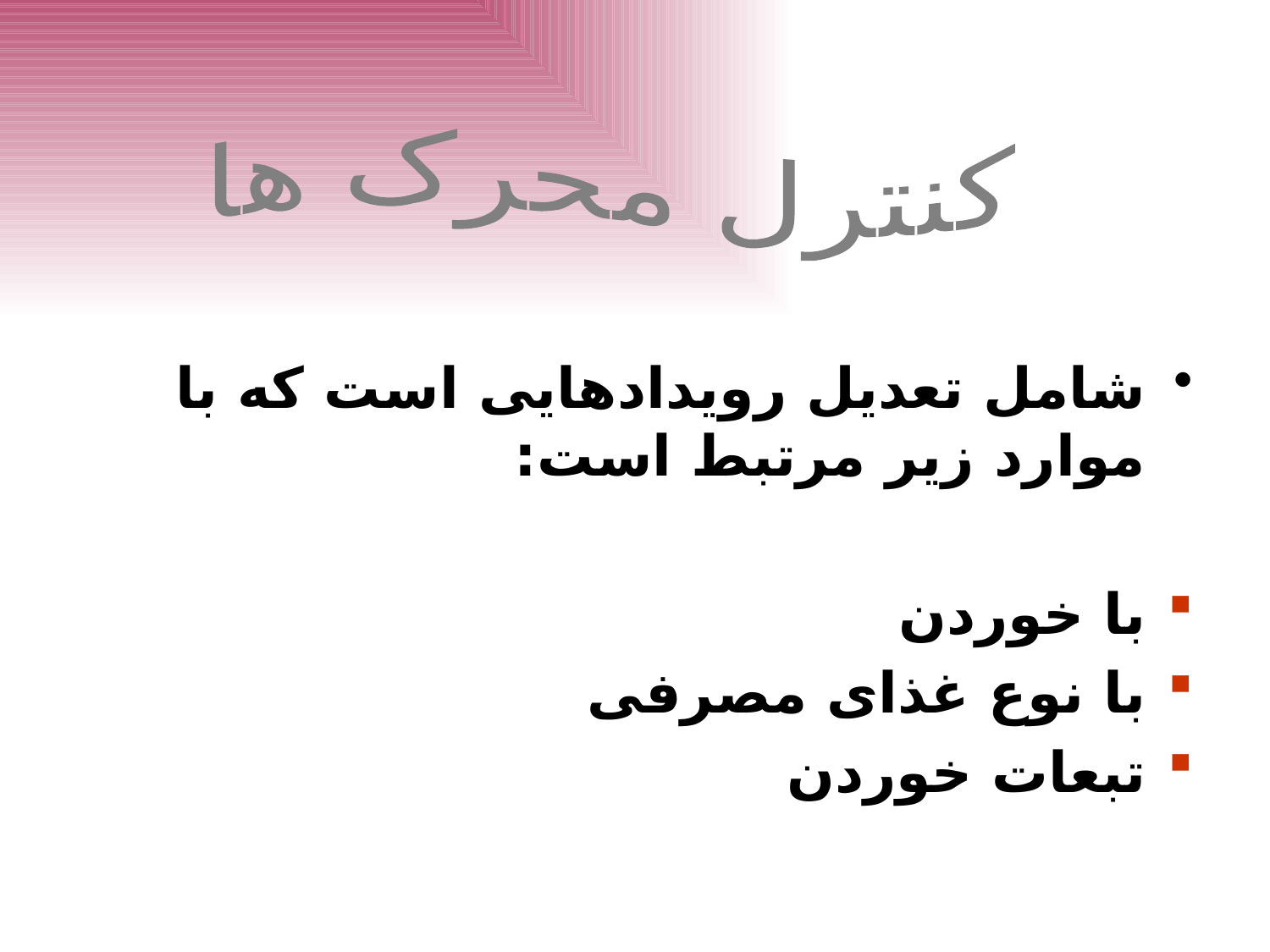

کنترل محرک ها
شامل تعدیل رویدادهایی است که با موارد زیر مرتبط است:

با خوردن
با نوع غذای مصرفی
تبعات خوردن